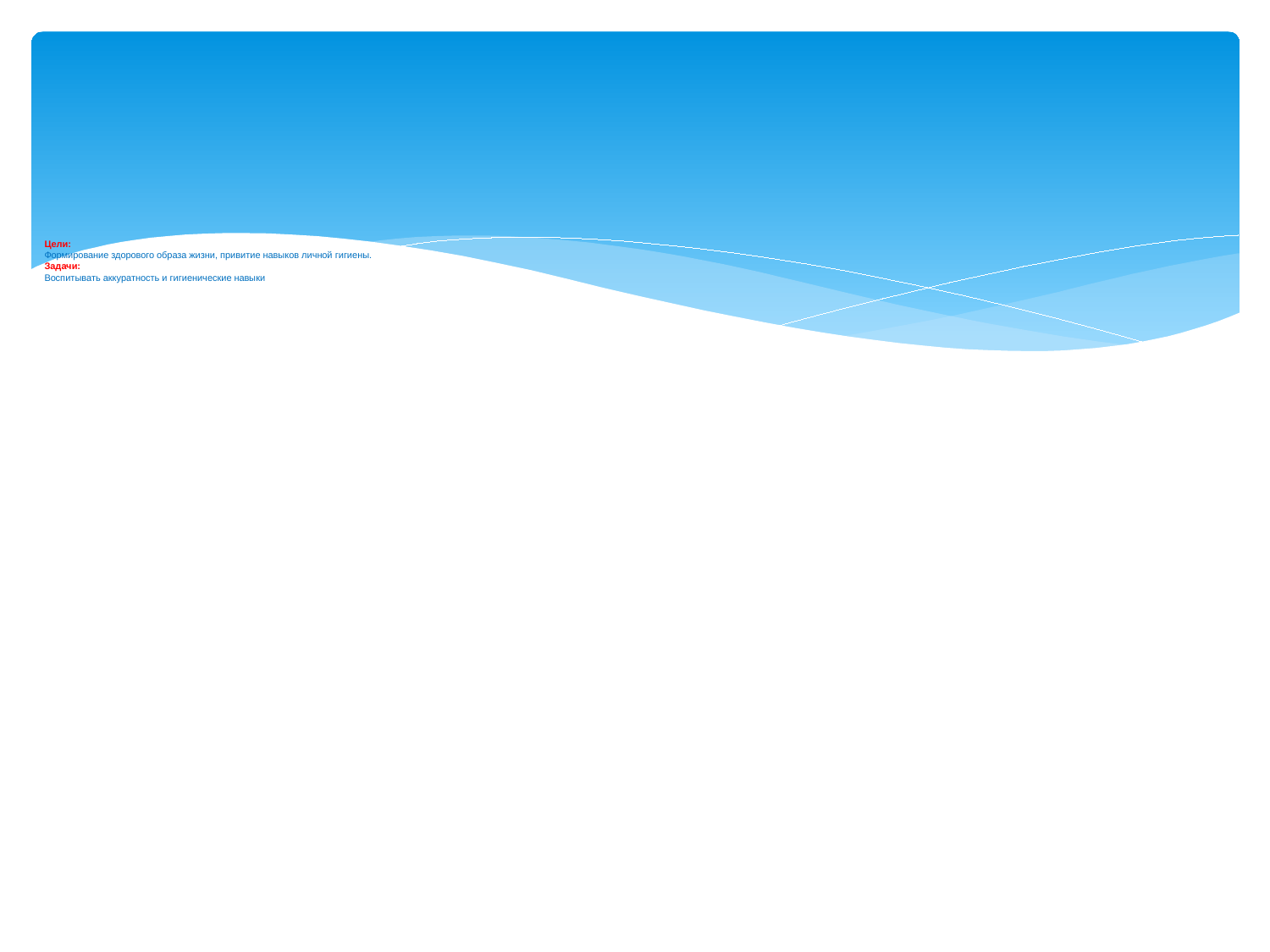

# Цели: Формирование здорового образа жизни, привитие навыков личной гигиены. Задачи: Воспитывать аккуратность и гигиенические навыки